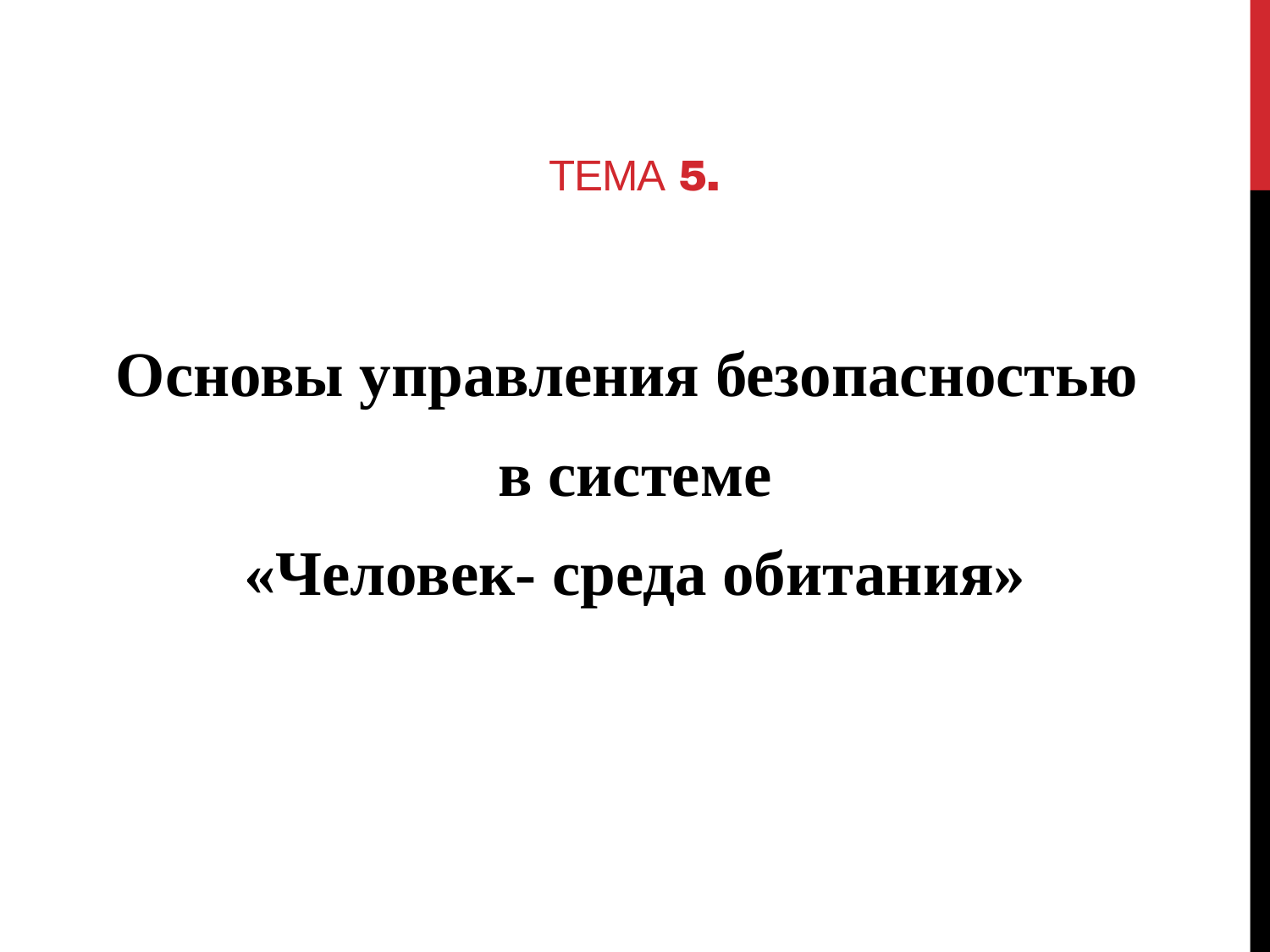

# Тема 5.

Основы управления безопасностью
в системе
«Человек- среда обитания»